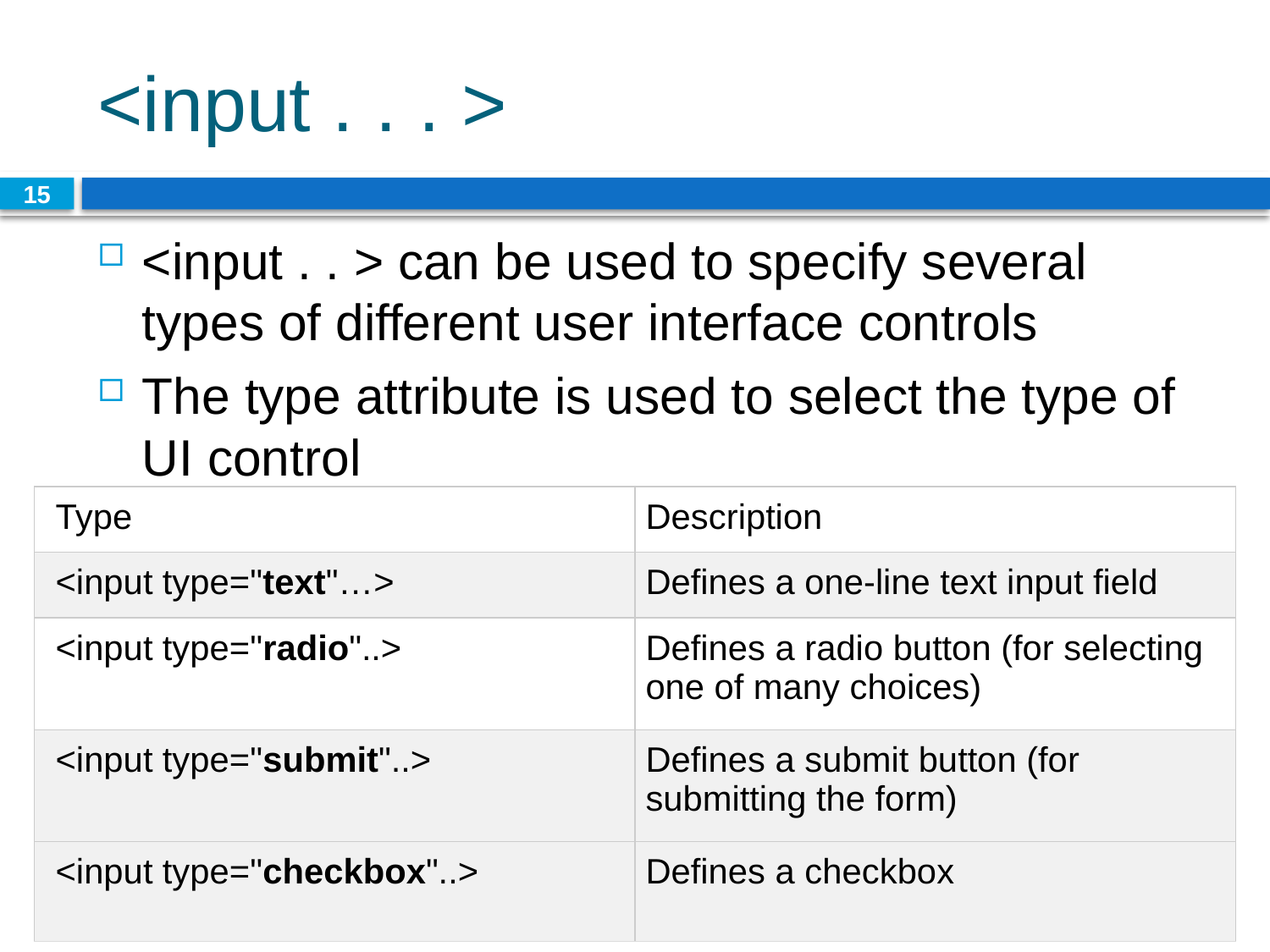

# <input . . . >
15
<input . . > can be used to specify several types of different user interface controls
The type attribute is used to select the type of UI control

| Type | Description |
| --- | --- |
| <input type="text"…> | Defines a one-line text input field |
| <input type="radio"..> | Defines a radio button (for selecting one of many choices) |
| <input type="submit"..> | Defines a submit button (for submitting the form) |
| <input type="checkbox"..> | Defines a checkbox |